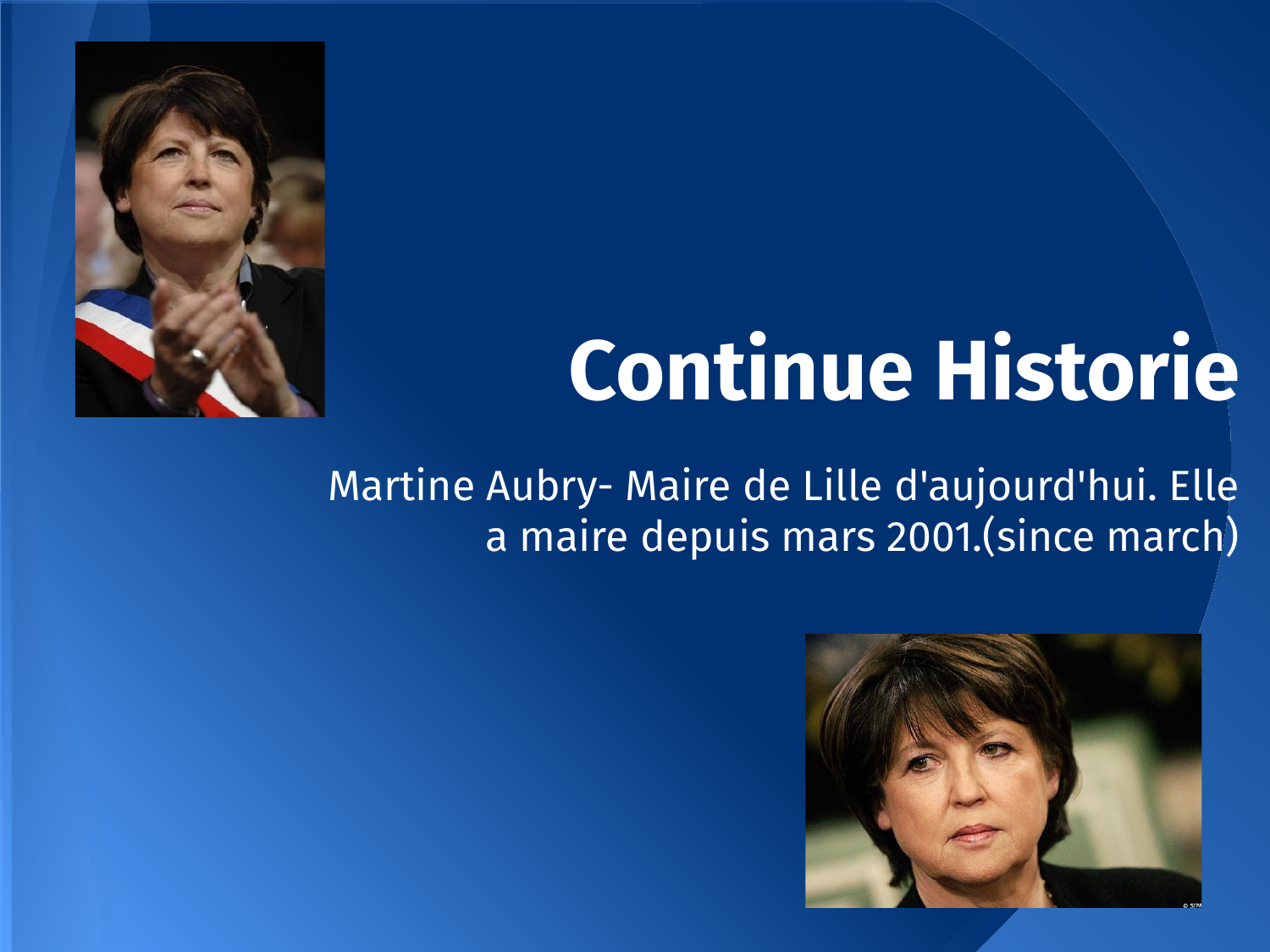

# Continue Historie
Martine Aubry- Maire de Lille d'aujourd'hui. Elle a maire depuis mars 2001.(since march)